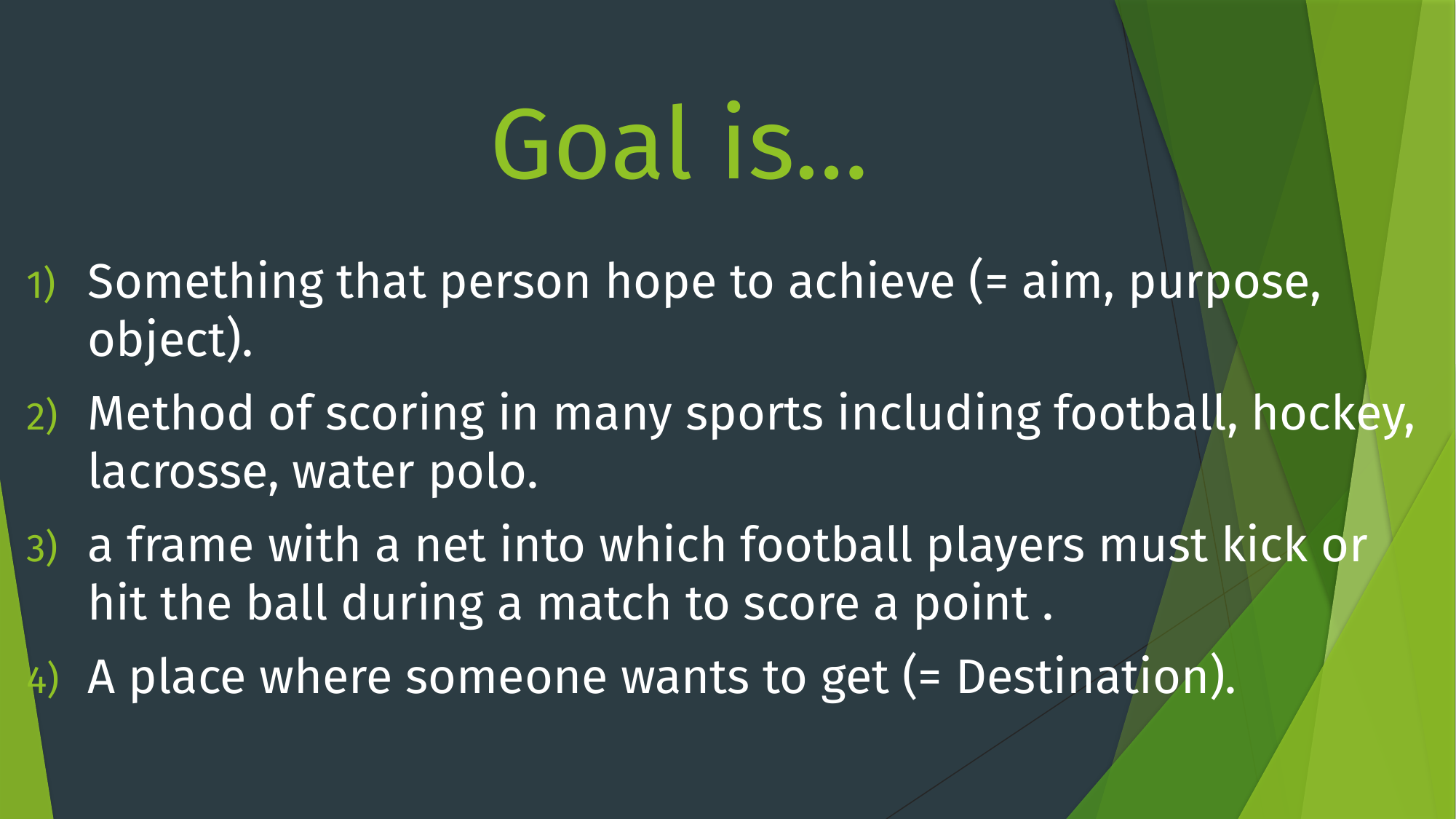

# Goal is…
Something that person hope to achieve (= aim, purpose, object).
Method of scoring in many sports including football, hockey, lacrosse, water polo.
a frame with a net into which football players must kick or hit the ball during a match to score a point .
A place where someone wants to get (= Destination).